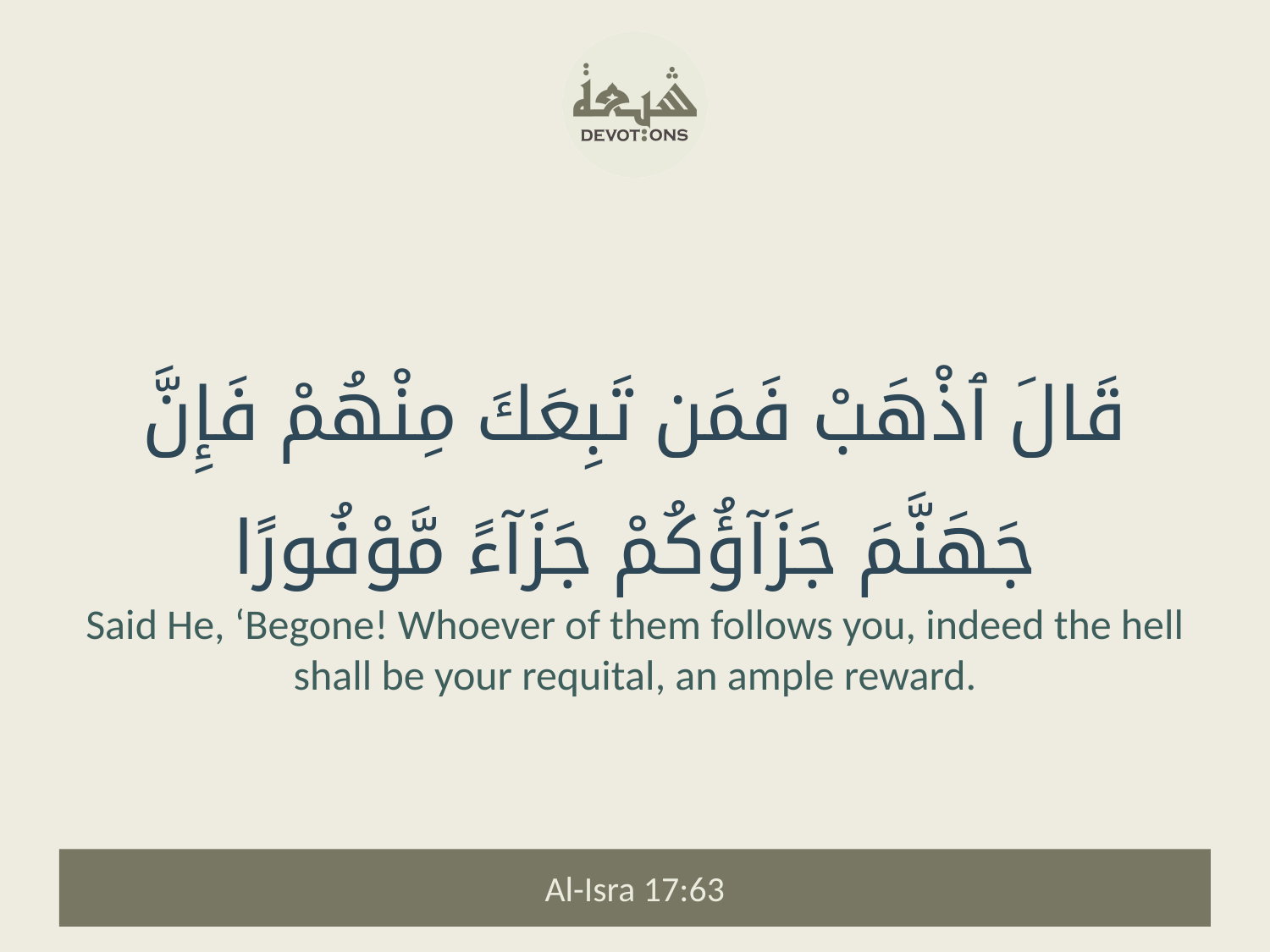

قَالَ ٱذْهَبْ فَمَن تَبِعَكَ مِنْهُمْ فَإِنَّ جَهَنَّمَ جَزَآؤُكُمْ جَزَآءً مَّوْفُورًا
Said He, ‘Begone! Whoever of them follows you, indeed the hell shall be your requital, an ample reward.
Al-Isra 17:63